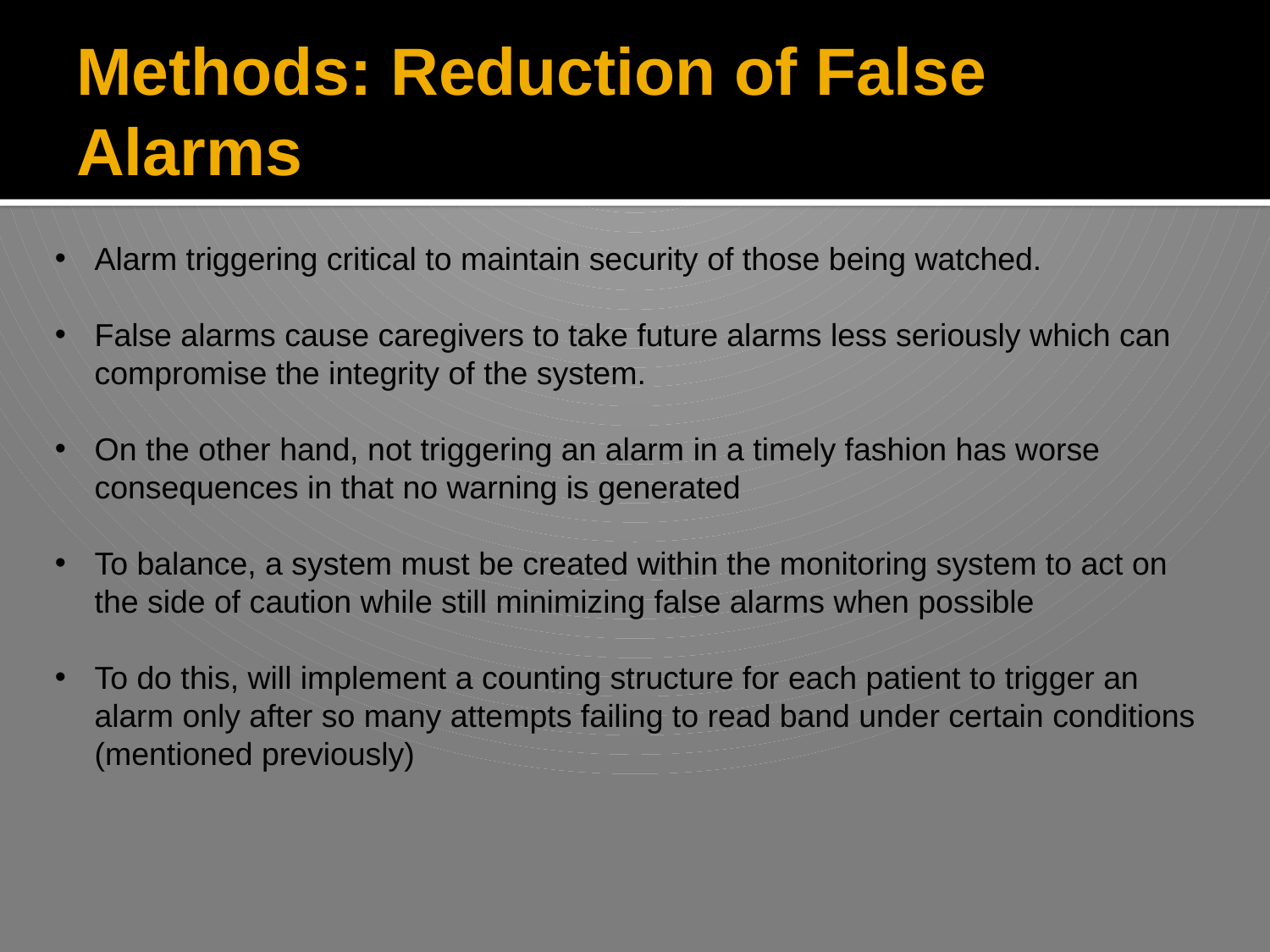

# Methods: Reduction of False Alarms
Alarm triggering critical to maintain security of those being watched.

False alarms cause caregivers to take future alarms less seriously which can compromise the integrity of the system.

On the other hand, not triggering an alarm in a timely fashion has worse consequences in that no warning is generated

To balance, a system must be created within the monitoring system to act on the side of caution while still minimizing false alarms when possible

To do this, will implement a counting structure for each patient to trigger an alarm only after so many attempts failing to read band under certain conditions (mentioned previously)